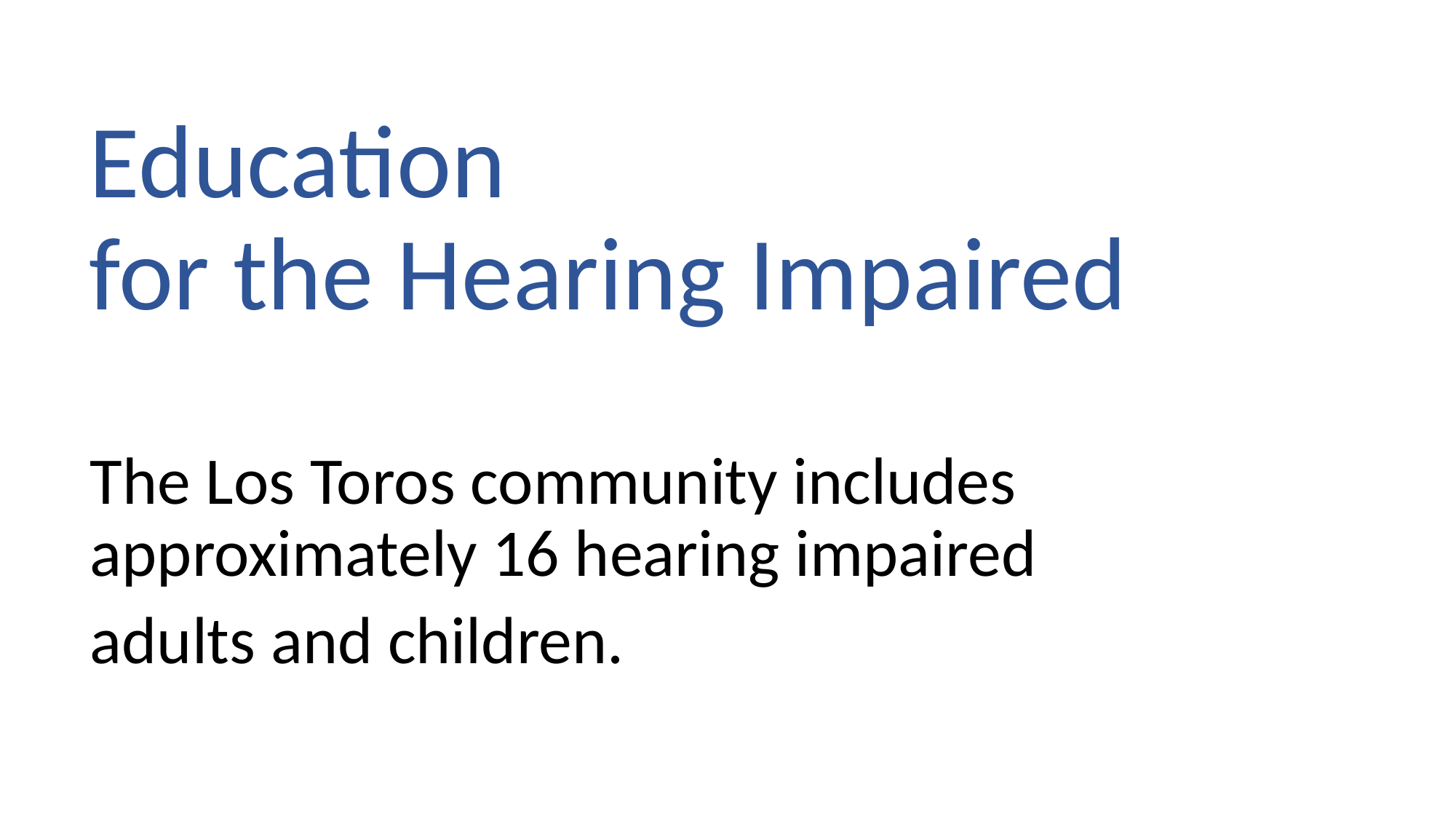

# Education for the Hearing Impaired
The Los Toros community includes approximately 16 hearing impaired
adults and children.